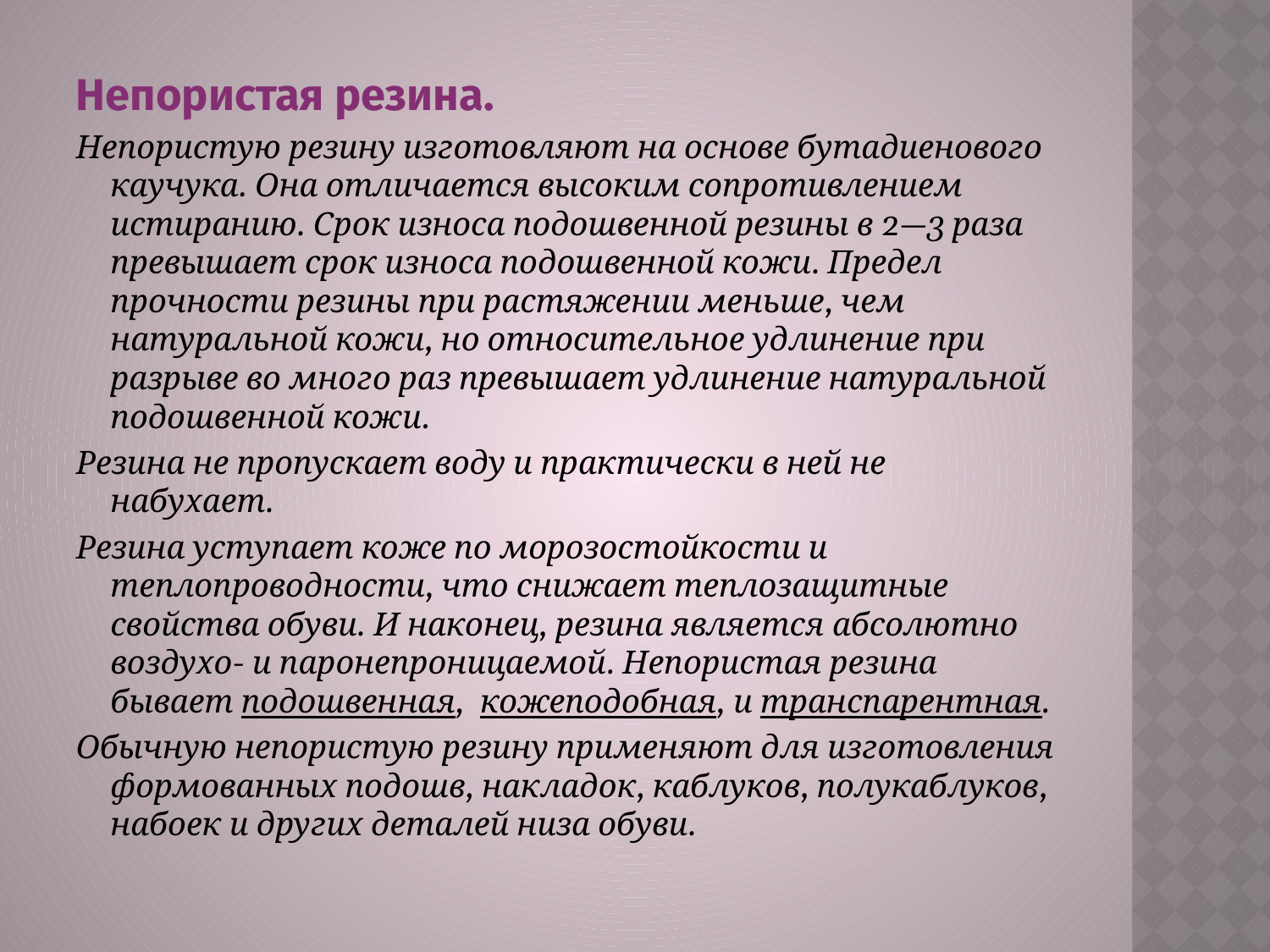

Непористая резина.
Непористую резину изготовляют на основе бутадиенового каучука. Она отличается высоким сопротивлением истиранию. Срок износа подошвенной резины в 2—3 раза превышает срок износа подошвенной кожи. Предел прочности резины при растяжении меньше, чем натуральной кожи, но относительное удлинение при разрыве во много раз превышает удлинение натуральной подошвенной кожи.
Резина не пропускает воду и практически в ней не набухает.
Резина уступает коже по морозостойкости и теплопроводности, что снижает теплозащитные свойства обуви. И наконец, резина является абсолютно воздухо- и паронепроницаемой. Непористая резина бывает подошвенная,  кожеподобная, и транспарентная.
Обычную непористую резину применяют для изготовления формованных подошв, накладок, каблуков, полукаблуков, набоек и других деталей низа обуви.